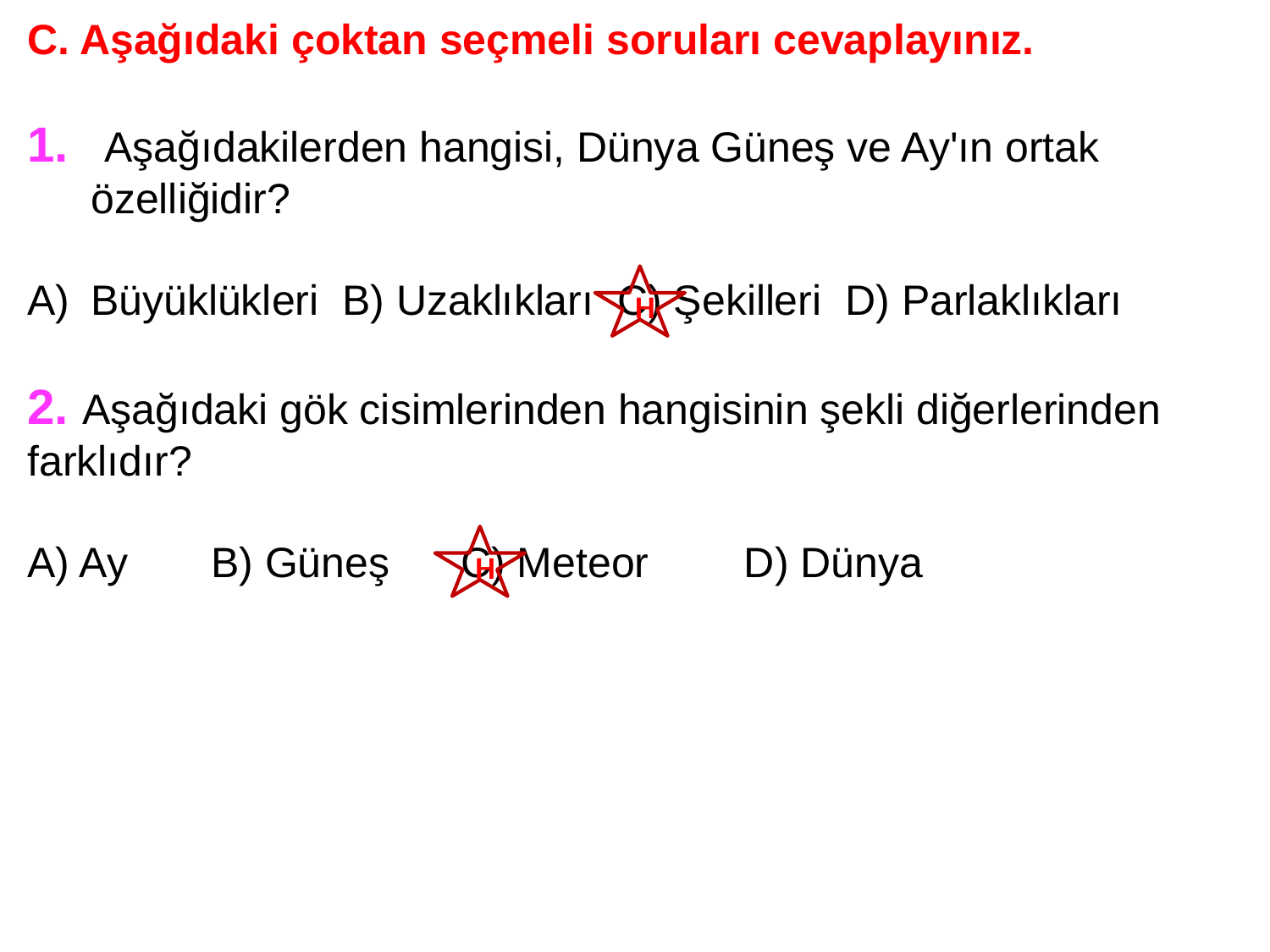

C. Aşağıdaki çoktan seçmeli soruları cevaplayınız.
 Aşağıdakilerden hangisi, Dünya Güneş ve Ay'ın ortak özelliğidir?

Büyüklükleri  B) Uzaklıkları  C) Şekilleri  D) Parlaklıkları

2. Aşağıdaki gök cisimlerinden hangisinin şekli diğerlerinden farklıdır?

A) Ay       B) Güneş      C) Meteor        D) Dünya
H
H